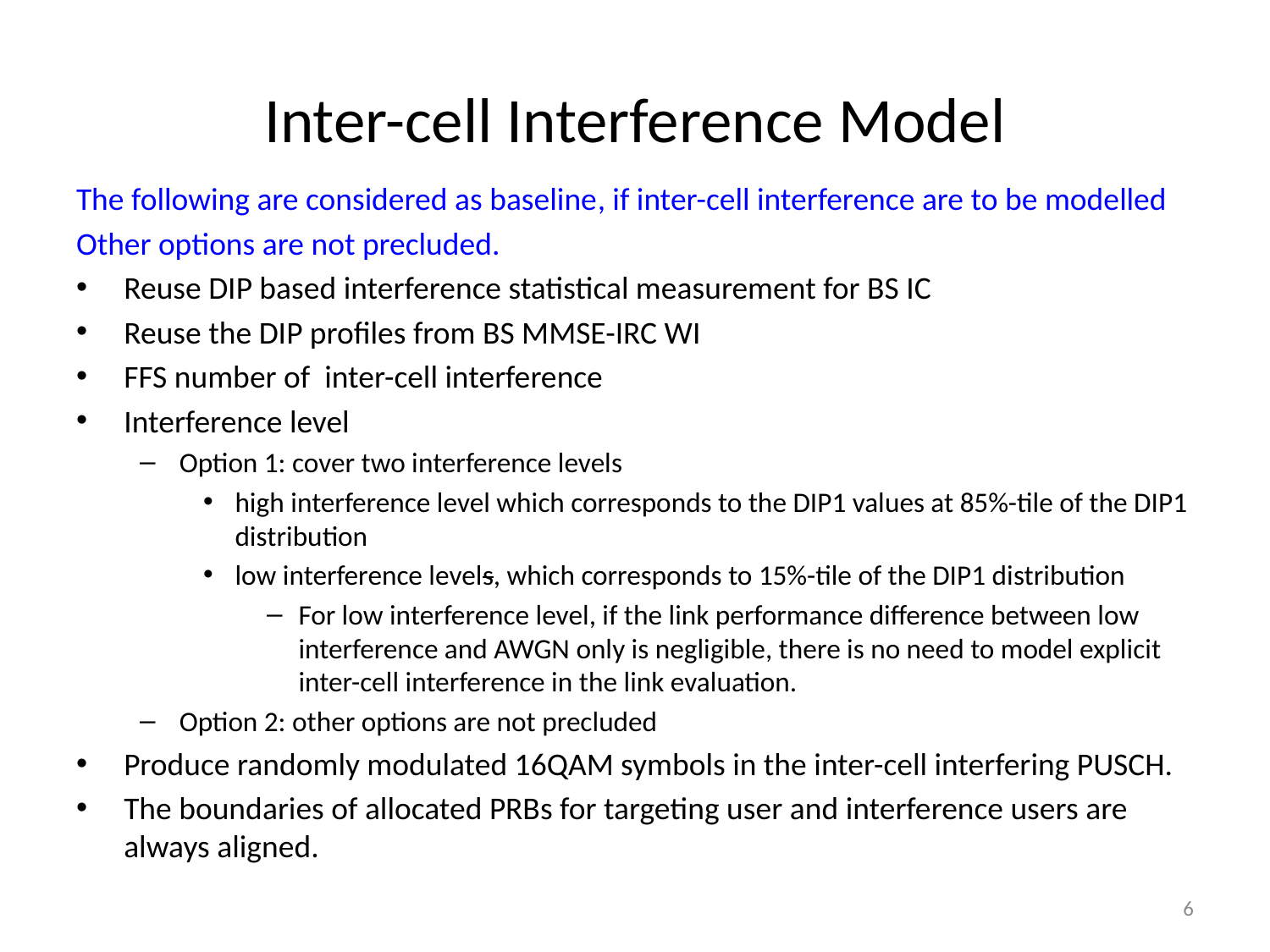

# Inter-cell Interference Model
The following are considered as baseline, if inter-cell interference are to be modelled
Other options are not precluded.
Reuse DIP based interference statistical measurement for BS IC
Reuse the DIP profiles from BS MMSE-IRC WI
FFS number of  inter-cell interference
Interference level
Option 1: cover two interference levels
high interference level which corresponds to the DIP1 values at 85%-tile of the DIP1 distribution
low interference levels, which corresponds to 15%-tile of the DIP1 distribution
For low interference level, if the link performance difference between low interference and AWGN only is negligible, there is no need to model explicit inter-cell interference in the link evaluation.
Option 2: other options are not precluded
Produce randomly modulated 16QAM symbols in the inter-cell interfering PUSCH.
The boundaries of allocated PRBs for targeting user and interference users are always aligned.

6